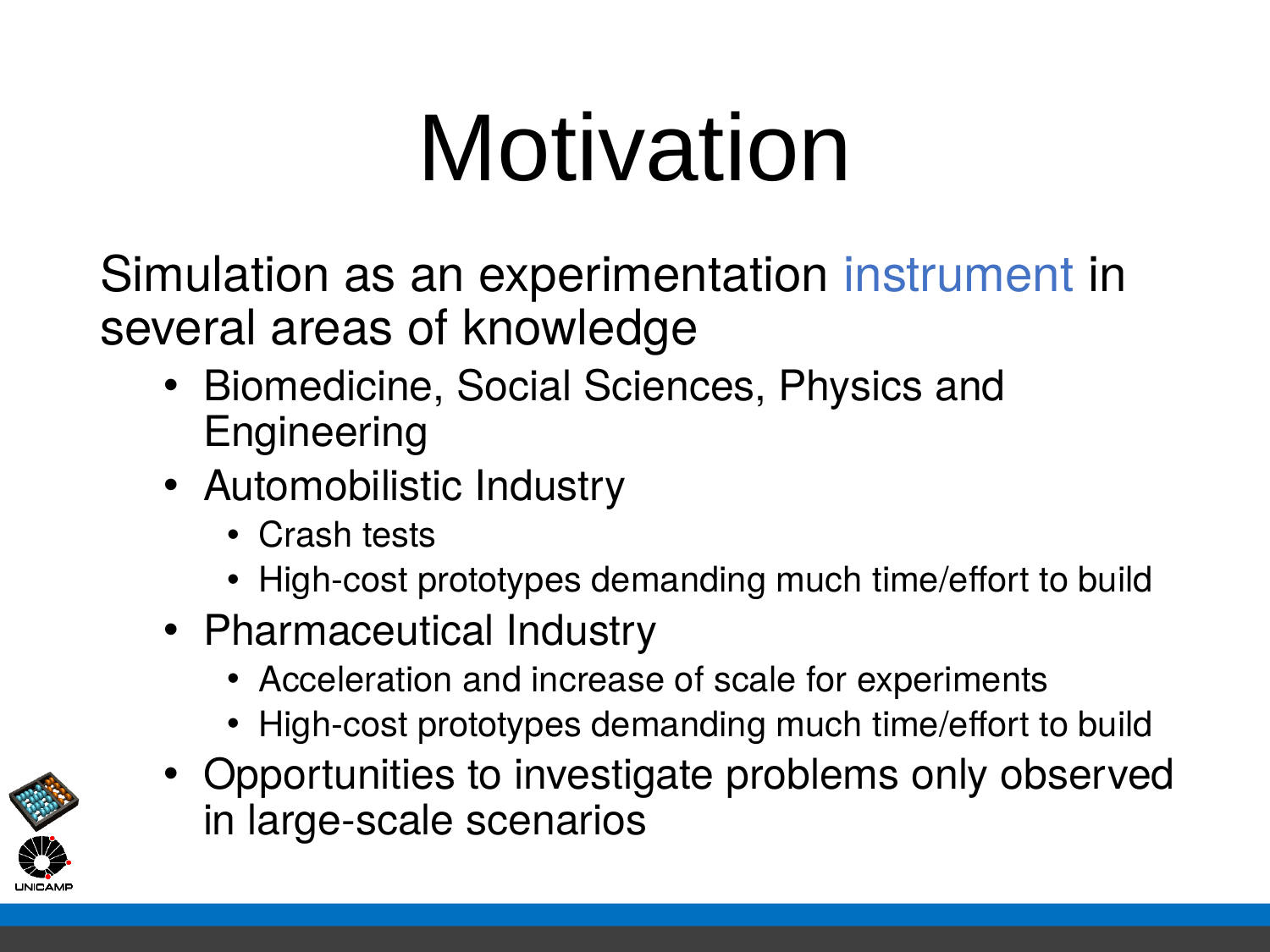

# Motivation
Simulation as an experimentation instrument in several areas of knowledge
Biomedicine, Social Sciences, Physics and Engineering
Automobilistic Industry
Crash tests
High-cost prototypes demanding much time/effort to build
Pharmaceutical Industry
Acceleration and increase of scale for experiments
High-cost prototypes demanding much time/effort to build
Opportunities to investigate problems only observed in large-scale scenarios